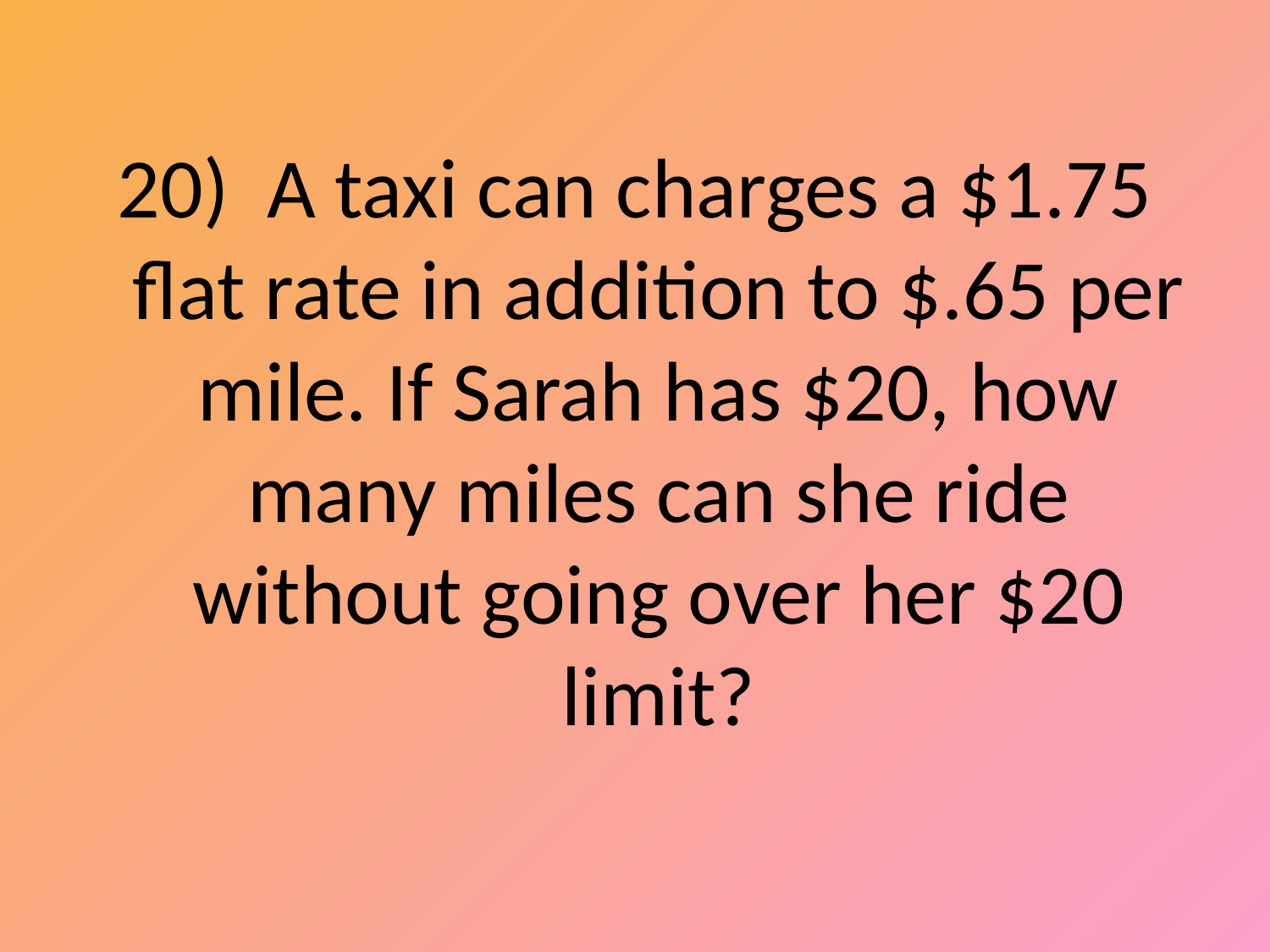

20)  A taxi can charges a $1.75 flat rate in addition to $.65 per mile. If Sarah has $20, how many miles can she ride without going over her $20 limit?